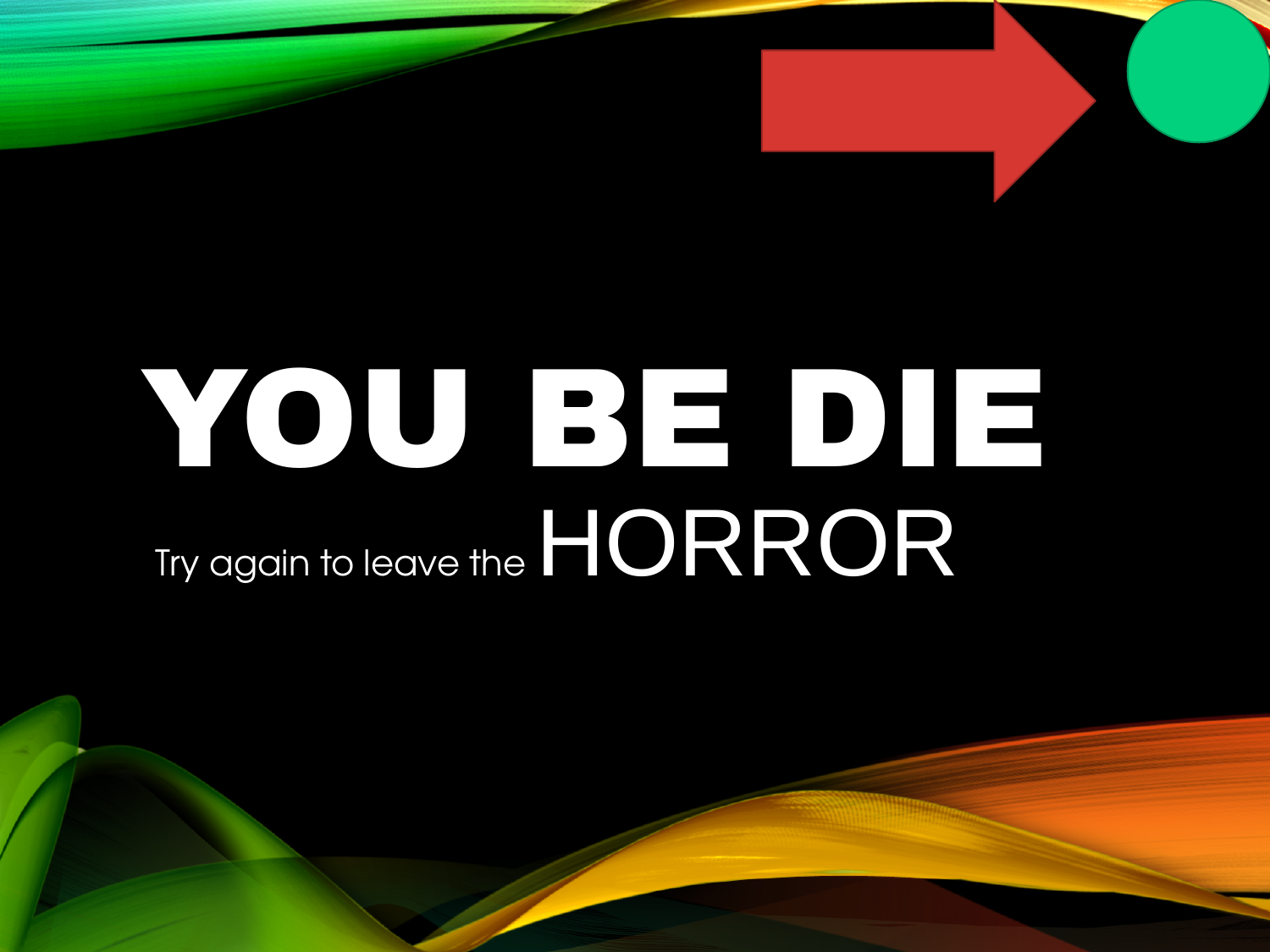

# you be Die
Try again to leave the HORROR